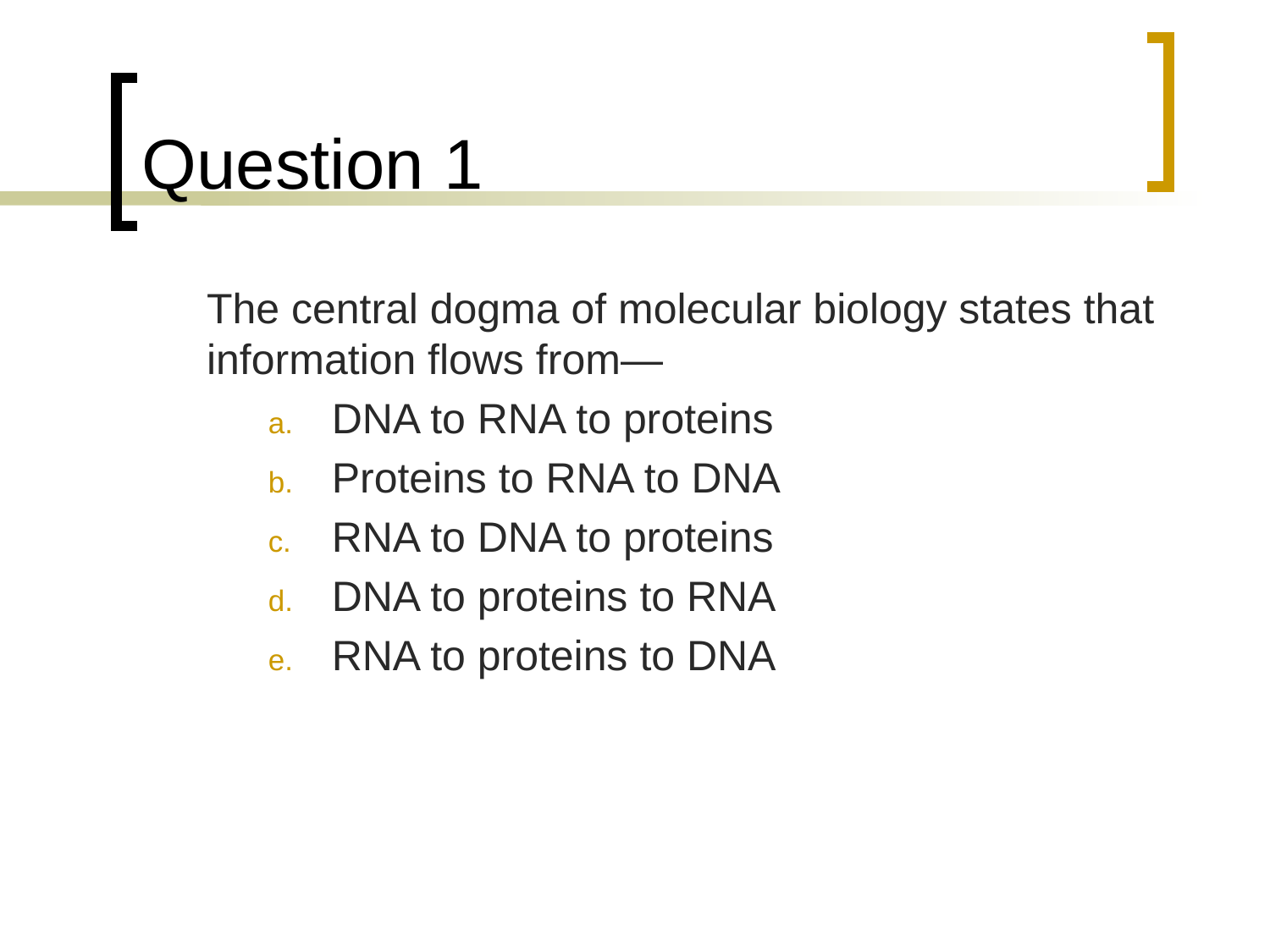

# Question 1
	The central dogma of molecular biology states that information flows from—
DNA to RNA to proteins
Proteins to RNA to DNA
RNA to DNA to proteins
DNA to proteins to RNA
RNA to proteins to DNA